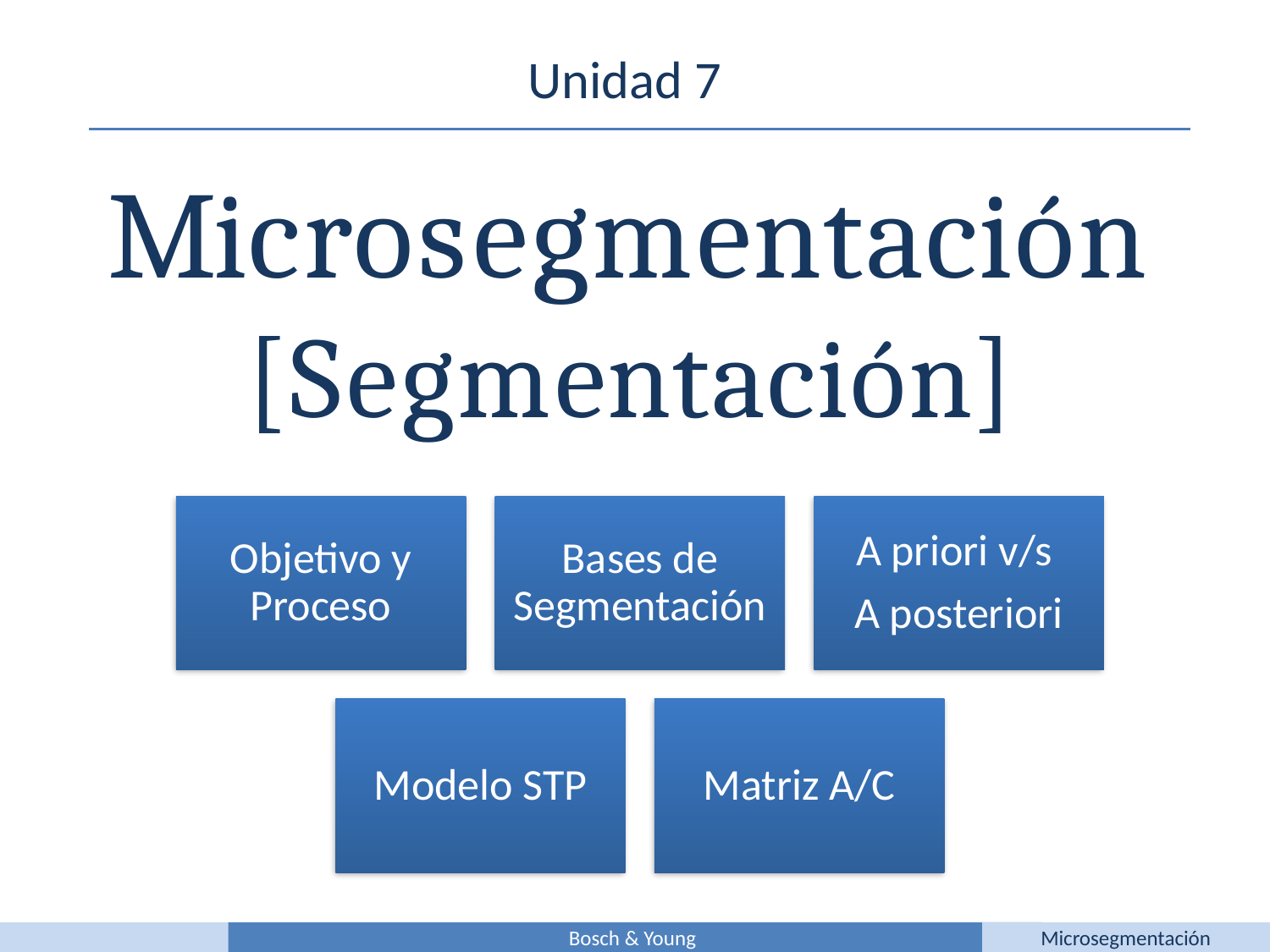

Unidad 7
Microsegmentación [Segmentación]
Objetivo y Proceso
Bases de Segmentación
A priori v/s
A posteriori
Modelo STP
Matriz A/C

Bosch & Young
Microsegmentación